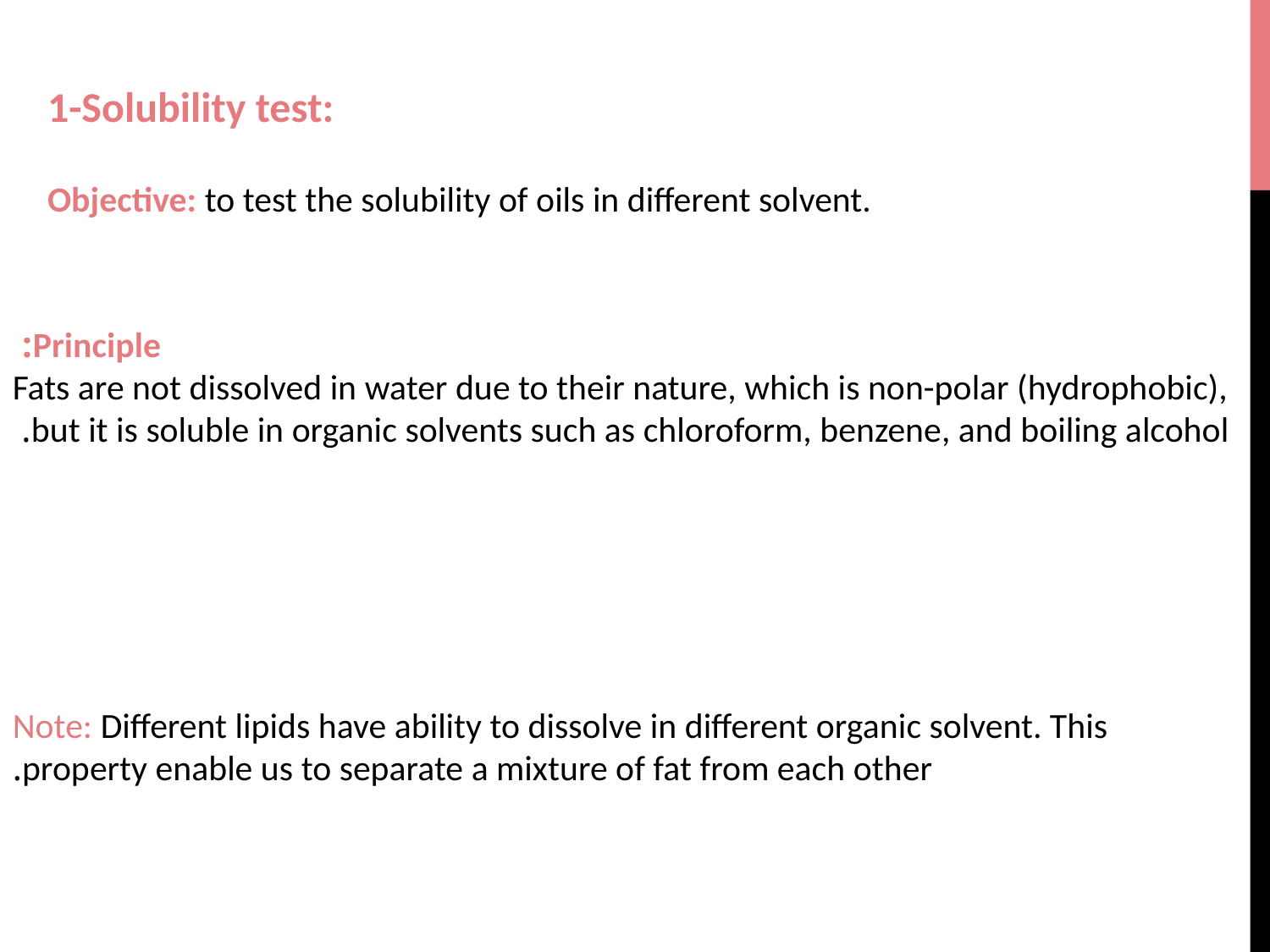

1-Solubility test:

Objective: to test the solubility of oils in different solvent.
Principle:
Fats are not dissolved in water due to their nature, which is non-polar (hydrophobic), but it is soluble in organic solvents such as chloroform, benzene, and boiling alcohol.

Note: Different lipids have ability to dissolve in different organic solvent. This property enable us to separate a mixture of fat from each other.